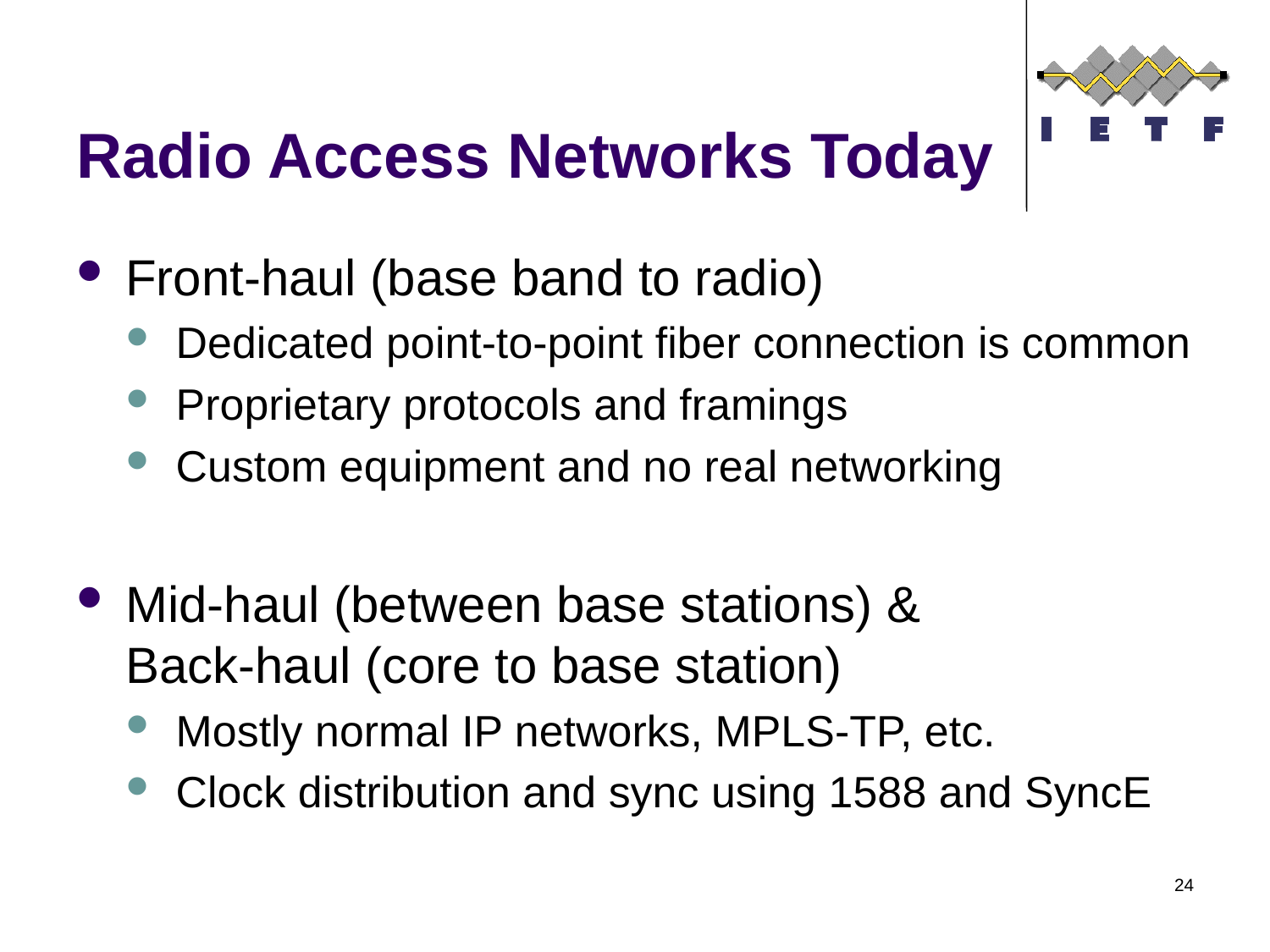

# Radio Access Networks Today
Front-haul (base band to radio)
Dedicated point-to-point fiber connection is common
Proprietary protocols and framings
Custom equipment and no real networking

Mid-haul (between base stations) &
Back-haul (core to base station)
Mostly normal IP networks, MPLS-TP, etc.
Clock distribution and sync using 1588 and SyncE
24